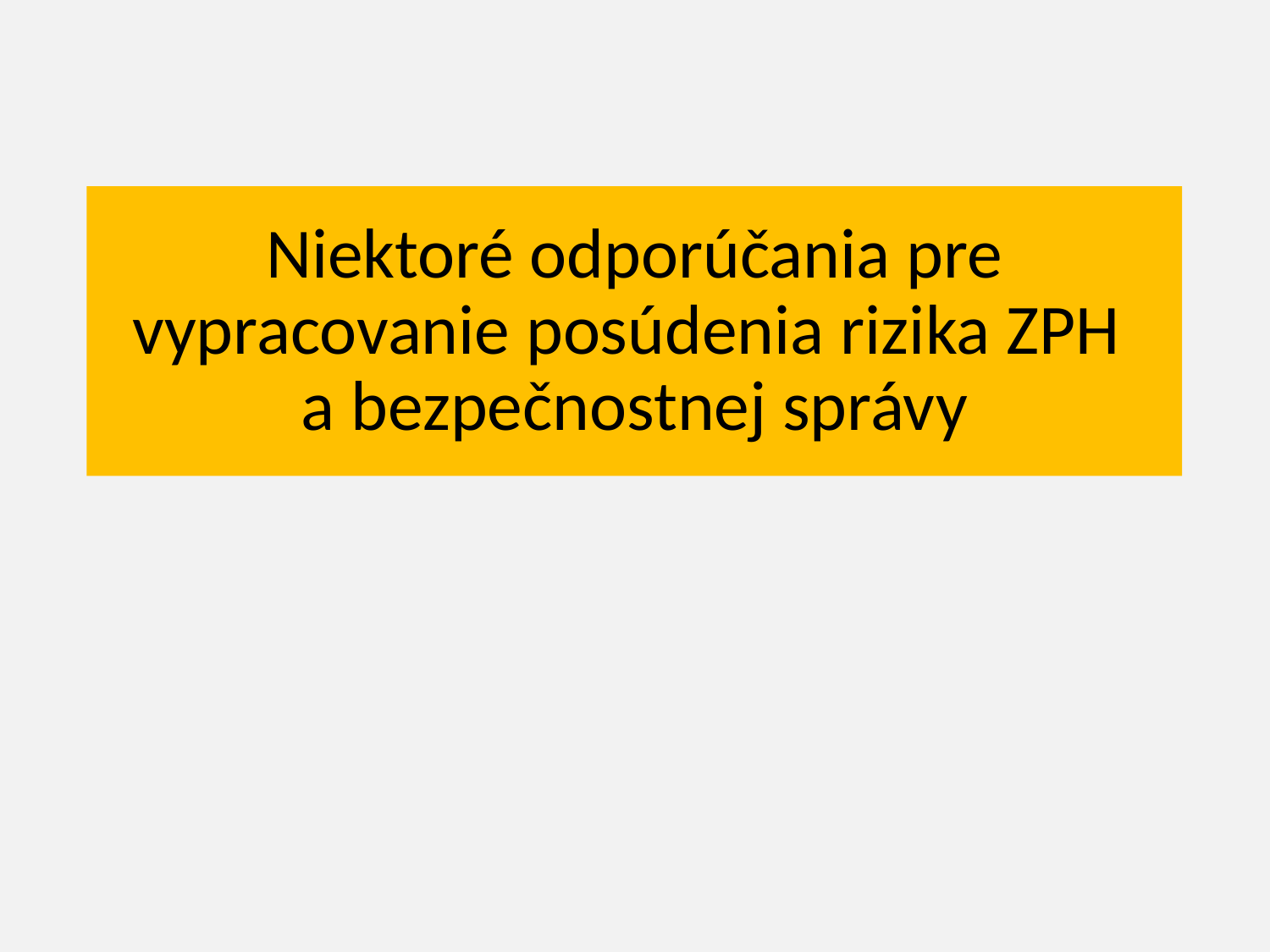

# Niektoré odporúčania pre vypracovanie posúdenia rizika ZPH a bezpečnostnej správy